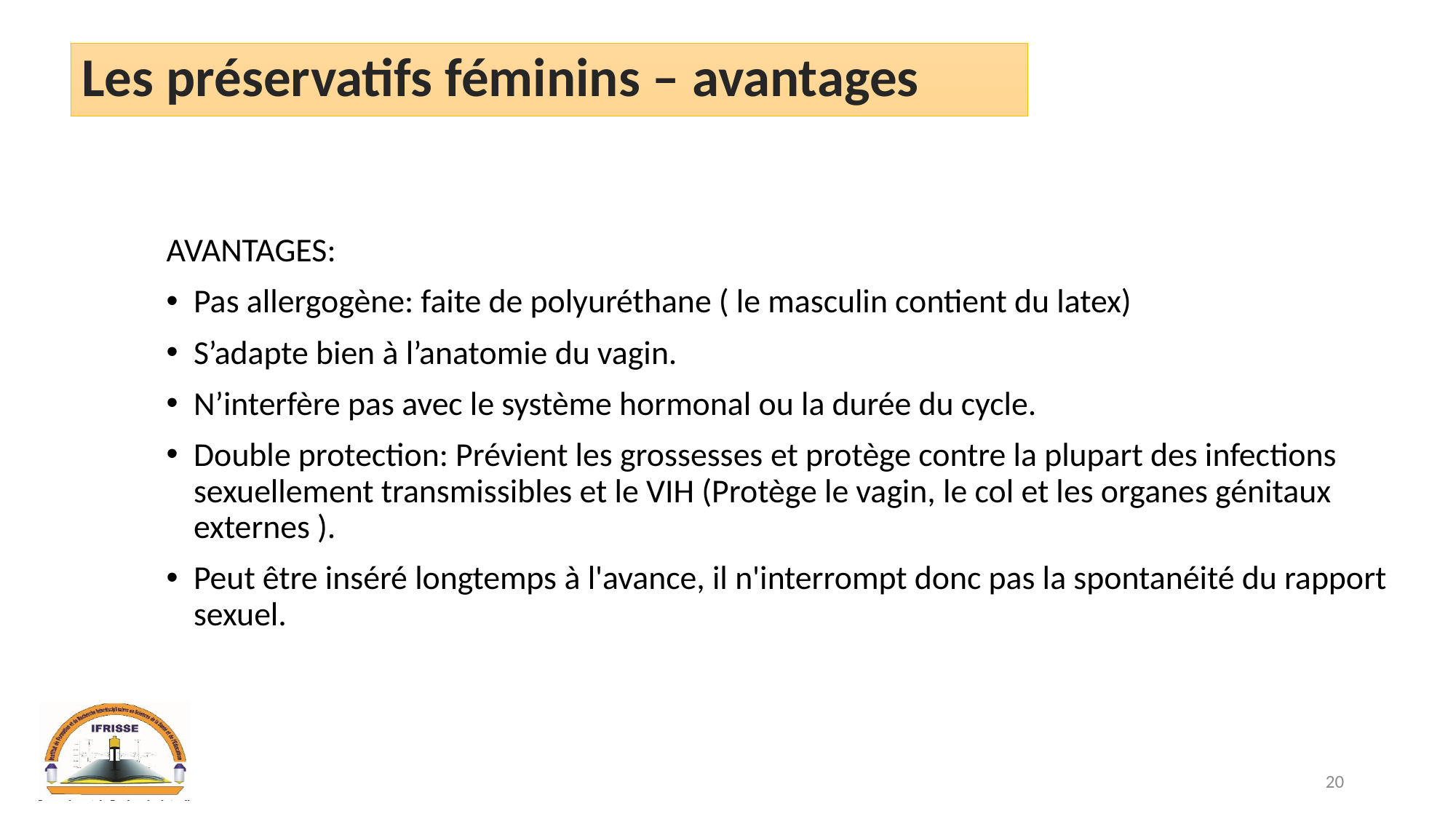

# Les préservatifs féminins – avantages
AVANTAGES:
Pas allergogène: faite de polyuréthane ( le masculin contient du latex)
S’adapte bien à l’anatomie du vagin.
N’interfère pas avec le système hormonal ou la durée du cycle.
Double protection: Prévient les grossesses et protège contre la plupart des infections sexuellement transmissibles et le VIH (Protège le vagin, le col et les organes génitaux externes ).
Peut être inséré longtemps à l'avance, il n'interrompt donc pas la spontanéité du rapport sexuel.
20